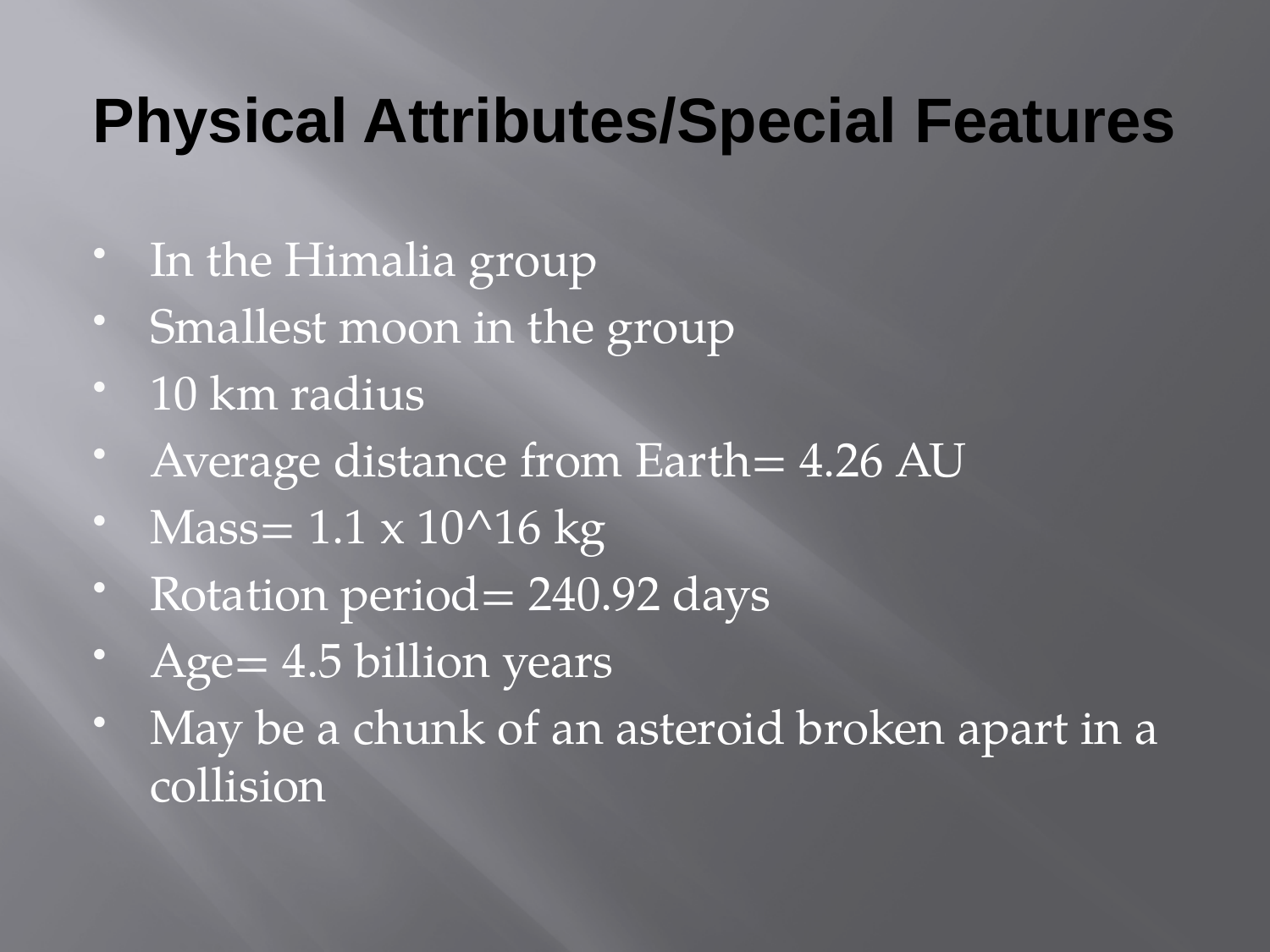

# Physical Attributes/Special Features
In the Himalia group
Smallest moon in the group
10 km radius
Average distance from Earth= 4.26 AU
Mass= 1.1 x 10^16 kg
Rotation period= 240.92 days
Age= 4.5 billion years
May be a chunk of an asteroid broken apart in a collision